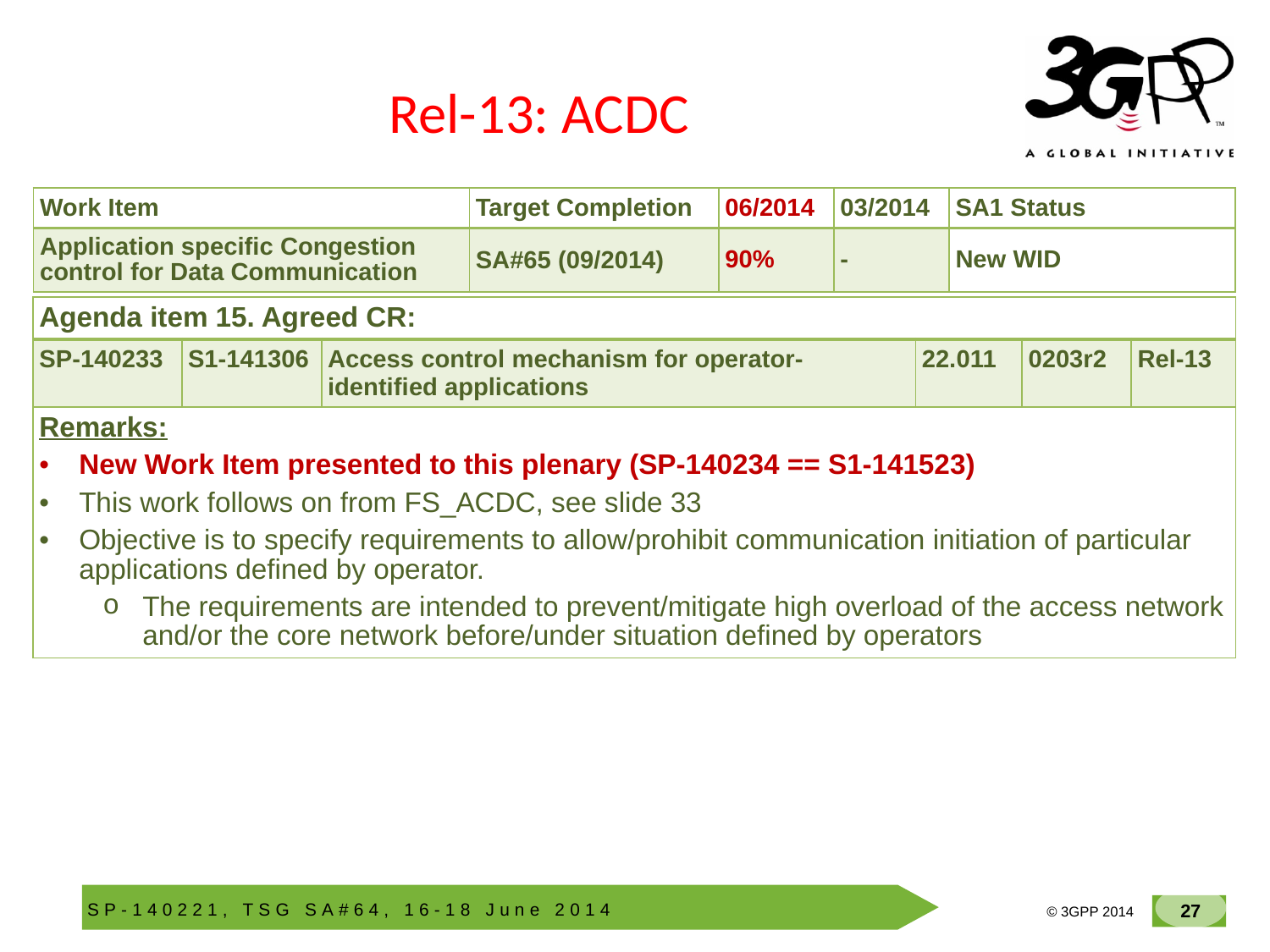

# Rel-13: ACDC
| Work Item | Target Completion | 06/2014 | 03/2014 | SA1 Status |
| --- | --- | --- | --- | --- |
| Application specific Congestion control for Data Communication | SA#65 (09/2014) | 90% | - | New WID |
| Agenda item 15. Agreed CR: |  |  |  |  |  |
| --- | --- | --- | --- | --- | --- |
| SP-140233 | S1-141306 | Access control mechanism for operator-identified applications | 22.011 | 0203r2 | Rel-13 |
| Remarks: New Work Item presented to this plenary (SP-140234 == S1-141523) This work follows on from FS\_ACDC, see slide 33 Objective is to specify requirements to allow/prohibit communication initiation of particular applications defined by operator. The requirements are intended to prevent/mitigate high overload of the access network and/or the core network before/under situation defined by operators |  |  |  |  |  |